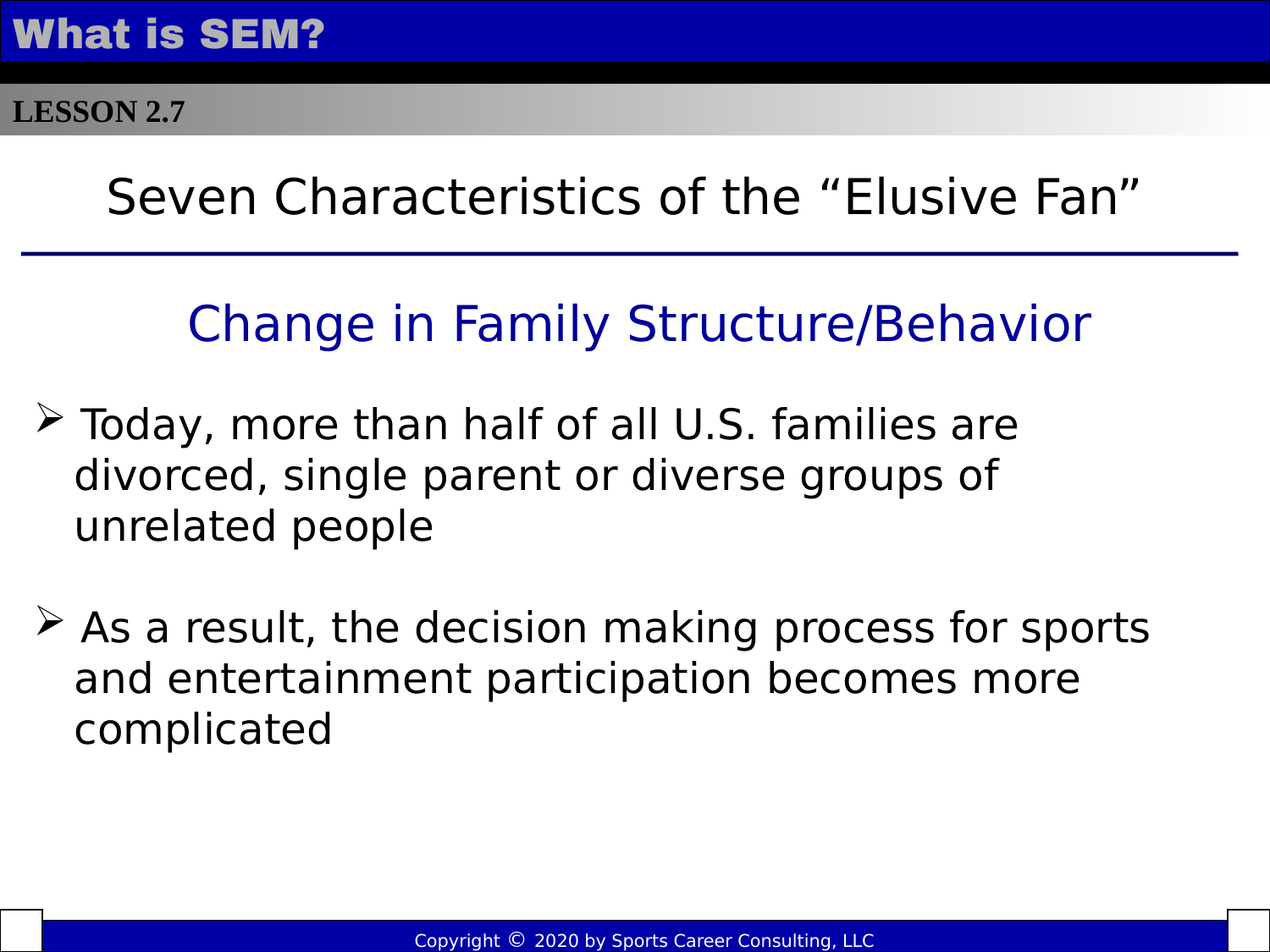

What is SEM?
LESSON 2.7
Seven Characteristics of the “Elusive Fan”

Change in Family Structure/Behavior
 Today, more than half of all U.S. families are
   divorced, single parent or diverse groups of
   unrelated people

 As a result, the decision making process for sports
   and entertainment participation becomes more
   complicated
Copyright © 2020 by Sports Career Consulting, LLC